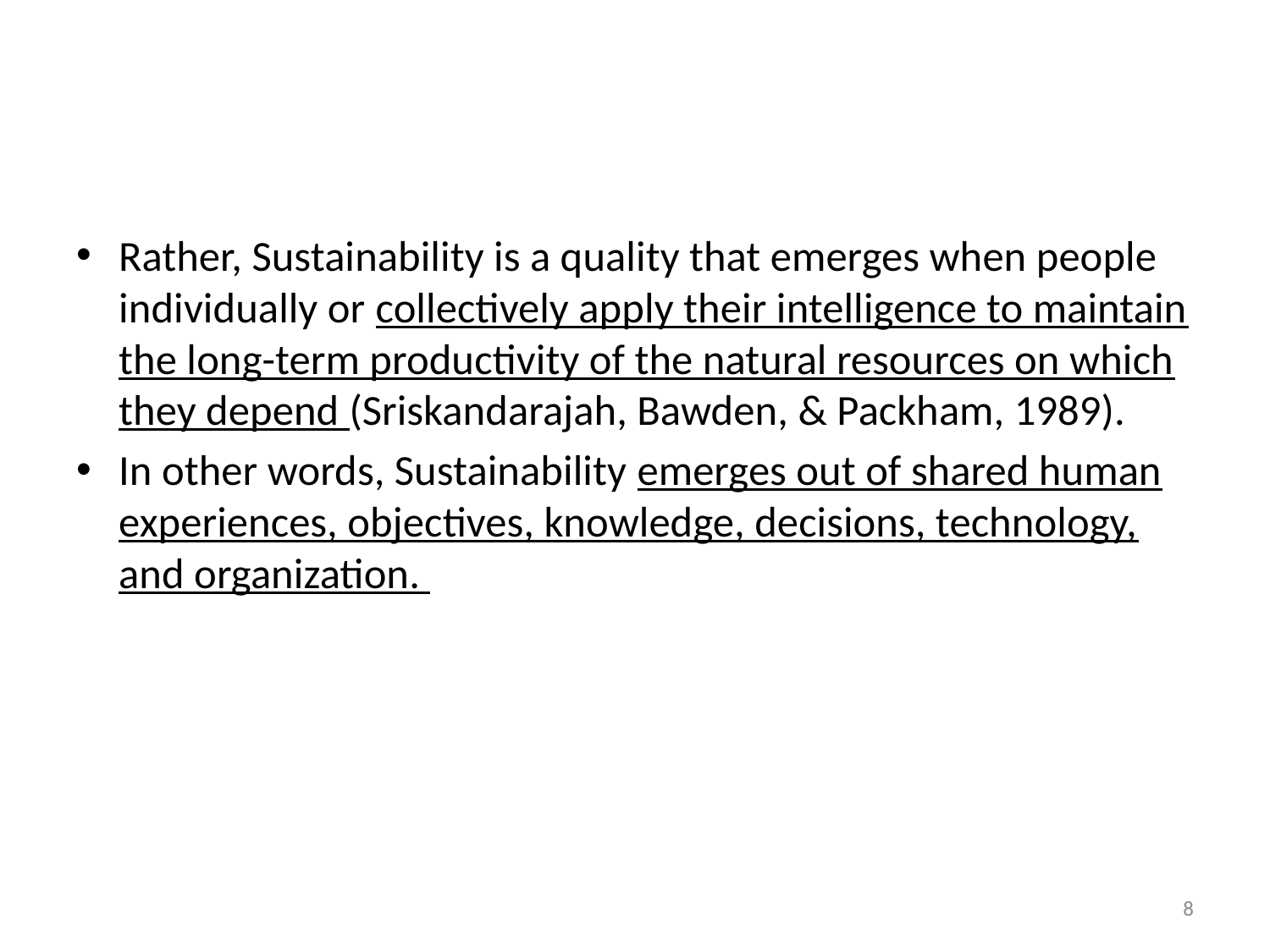

Rather, Sustainability is a quality that emerges when people individually or collectively apply their intelligence to maintain the long-term productivity of the natural resources on which they depend (Sriskandarajah, Bawden, & Packham, 1989).
In other words, Sustainability emerges out of shared human experiences, objectives, knowledge, decisions, technology, and organization.

8